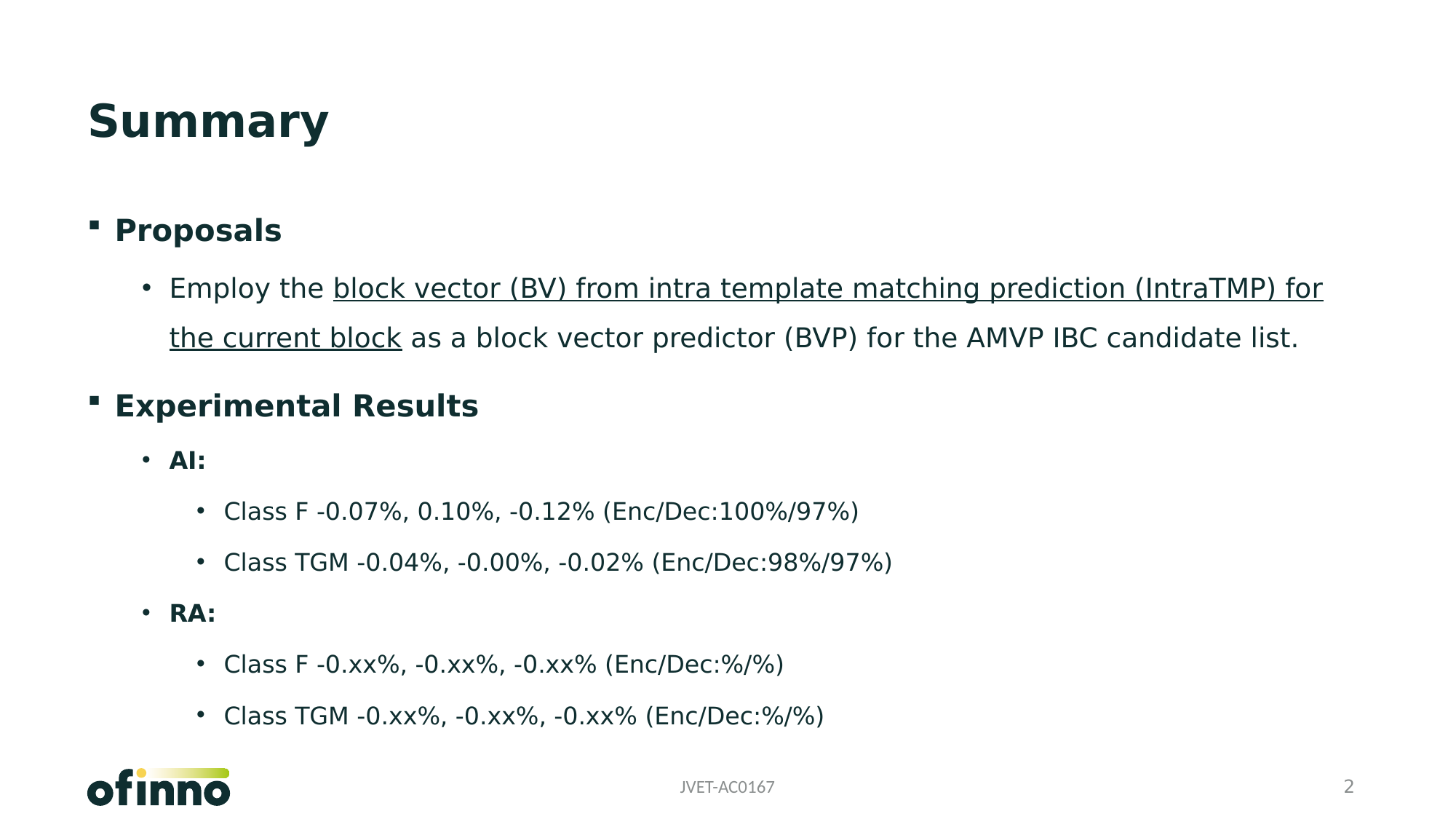

# Summary
Proposals
Employ the block vector (BV) from intra template matching prediction (IntraTMP) for the current block as a block vector predictor (BVP) for the AMVP IBC candidate list.
Experimental Results
AI:
Class F -0.07%, 0.10%, -0.12% (Enc/Dec:100%/97%)
Class TGM -0.04%, -0.00%, -0.02% (Enc/Dec:98%/97%)
RA:
Class F -0.xx%, -0.xx%, -0.xx% (Enc/Dec:%/%)
Class TGM -0.xx%, -0.xx%, -0.xx% (Enc/Dec:%/%)

JVET-AC0167
2